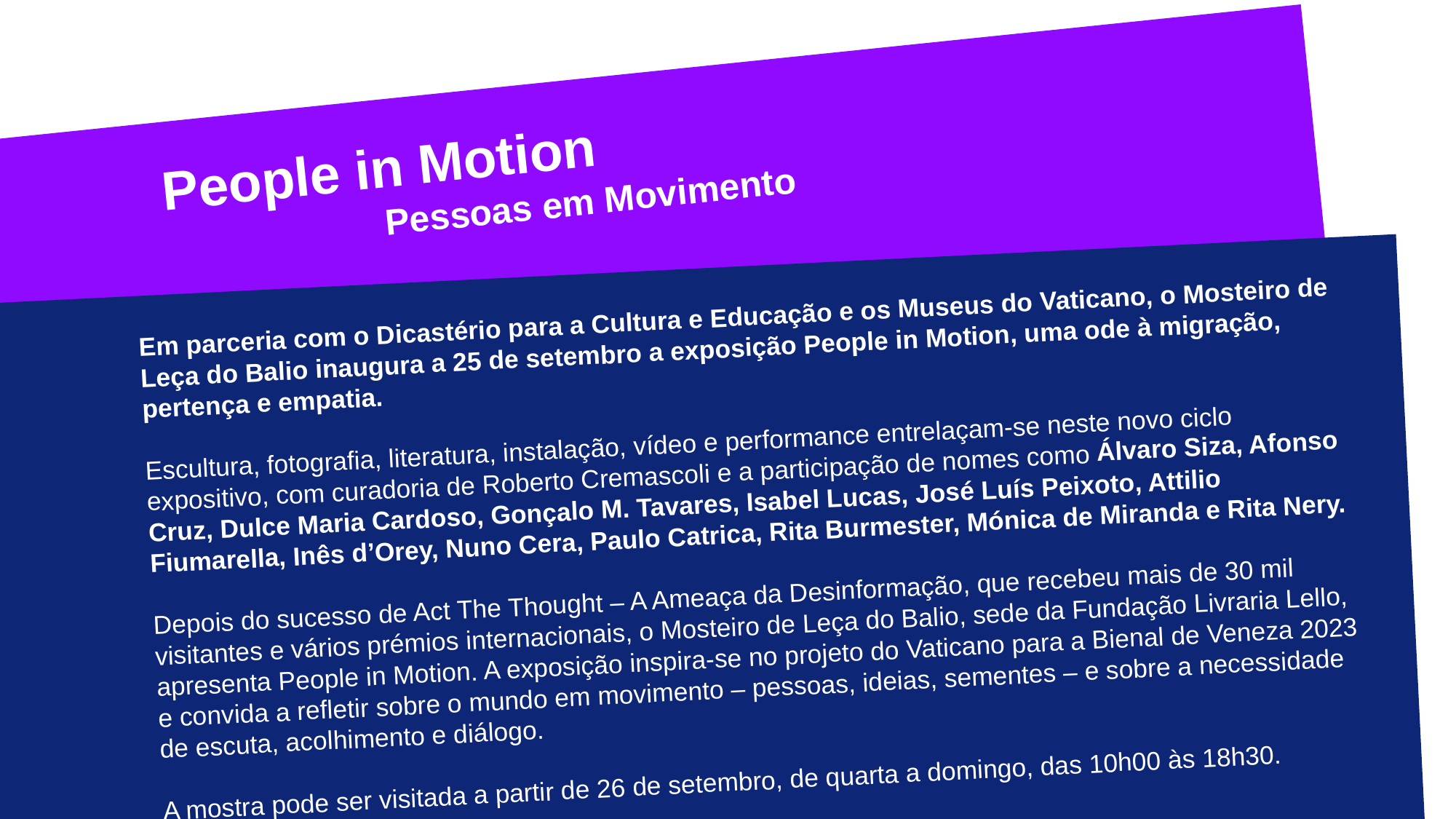

People in Motion
Pessoas em Movimento

Em parceria com o Dicastério para a Cultura e Educação e os Museus do Vaticano, o Mosteiro de Leça do Balio inaugura a 25 de setembro a exposição People in Motion, uma ode à migração, pertença e empatia.

Escultura, fotografia, literatura, instalação, vídeo e performance entrelaçam-se neste novo ciclo expositivo, com curadoria de Roberto Cremascoli e a participação de nomes como Álvaro Siza, Afonso Cruz, Dulce Maria Cardoso, Gonçalo M. Tavares, Isabel Lucas, José Luís Peixoto, Attilio Fiumarella, Inês d’Orey, Nuno Cera, Paulo Catrica, Rita Burmester, Mónica de Miranda e Rita Nery.

Depois do sucesso de Act The Thought – A Ameaça da Desinformação, que recebeu mais de 30 mil visitantes e vários prémios internacionais, o Mosteiro de Leça do Balio, sede da Fundação Livraria Lello, apresenta People in Motion. A exposição inspira-se no projeto do Vaticano para a Bienal de Veneza 2023 e convida a refletir sobre o mundo em movimento – pessoas, ideias, sementes – e sobre a necessidade de escuta, acolhimento e diálogo.

A mostra pode ser visitada a partir de 26 de setembro, de quarta a domingo, das 10h00 às 18h30.